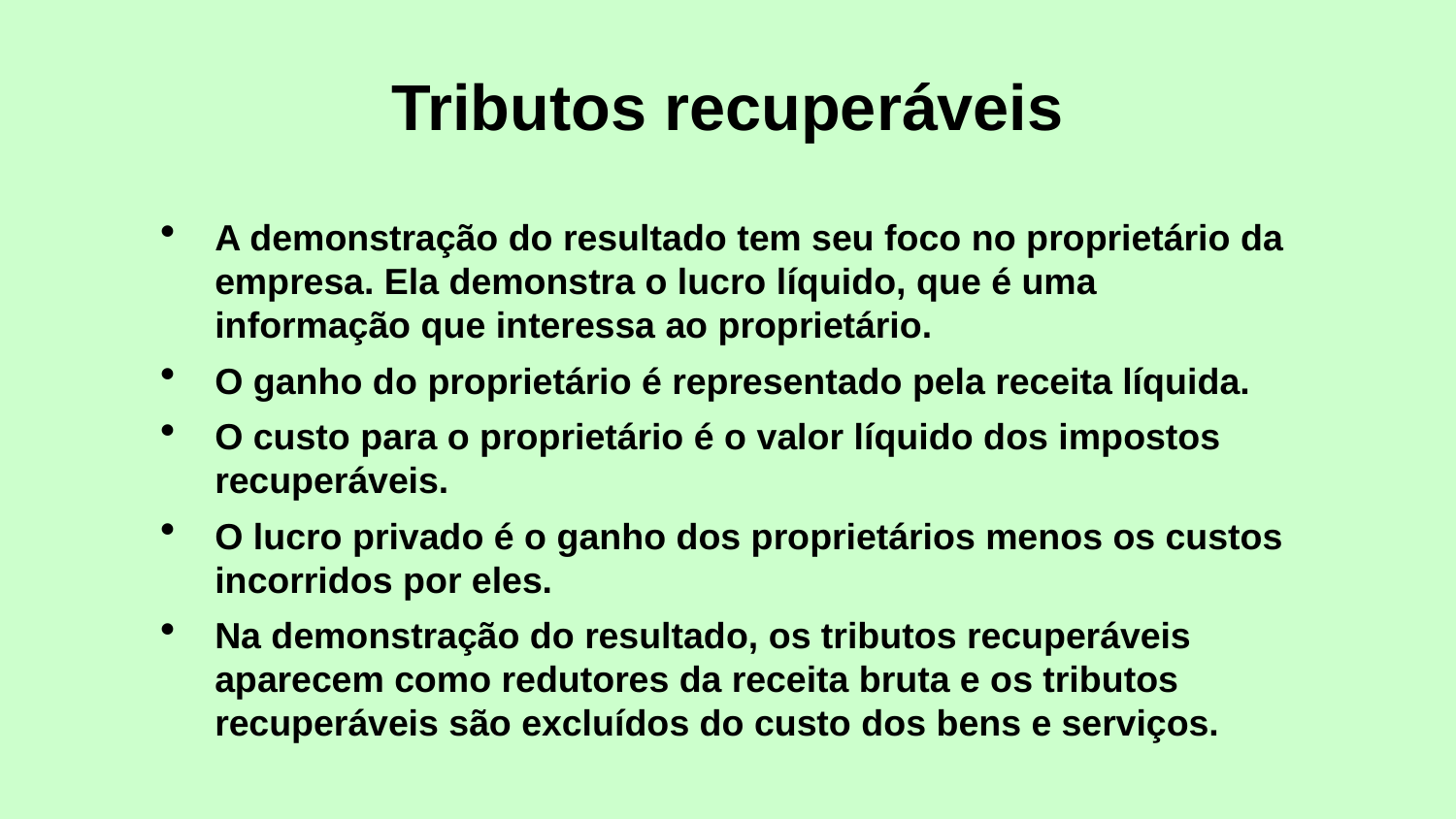

# Tributos recuperáveis
A demonstração do resultado tem seu foco no proprietário da empresa. Ela demonstra o lucro líquido, que é uma informação que interessa ao proprietário.
O ganho do proprietário é representado pela receita líquida.
O custo para o proprietário é o valor líquido dos impostos recuperáveis.
O lucro privado é o ganho dos proprietários menos os custos incorridos por eles.
Na demonstração do resultado, os tributos recuperáveis aparecem como redutores da receita bruta e os tributos recuperáveis são excluídos do custo dos bens e serviços.